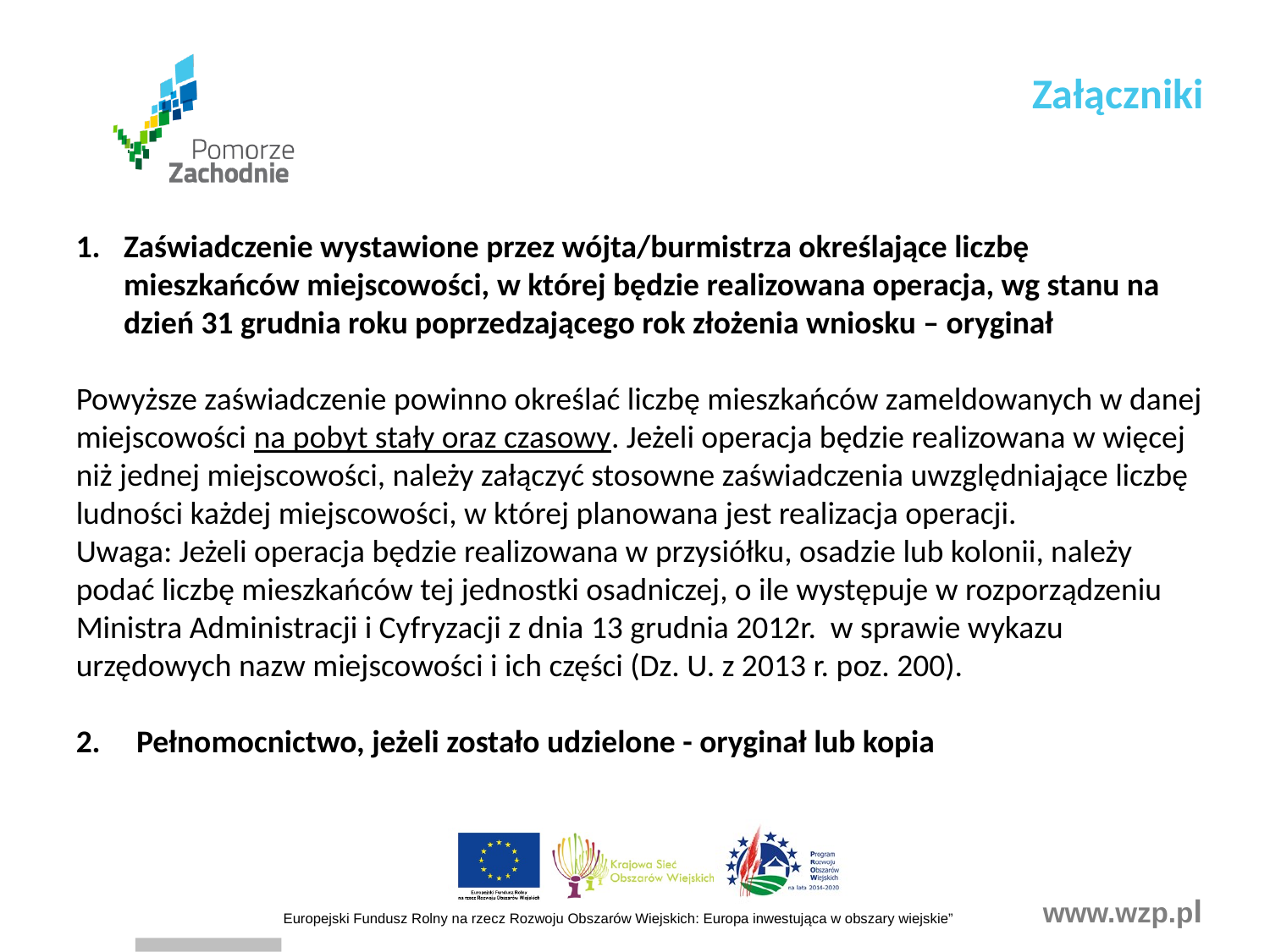

Załączniki
Zaświadczenie wystawione przez wójta/burmistrza określające liczbę mieszkańców miejscowości, w której będzie realizowana operacja, wg stanu na dzień 31 grudnia roku poprzedzającego rok złożenia wniosku – oryginał

Powyższe zaświadczenie powinno określać liczbę mieszkańców zameldowanych w danej miejscowości na pobyt stały oraz czasowy. Jeżeli operacja będzie realizowana w więcej niż jednej miejscowości, należy załączyć stosowne zaświadczenia uwzględniające liczbę ludności każdej miejscowości, w której planowana jest realizacja operacji.
Uwaga: Jeżeli operacja będzie realizowana w przysiółku, osadzie lub kolonii, należy podać liczbę mieszkańców tej jednostki osadniczej, o ile występuje w rozporządzeniu Ministra Administracji i Cyfryzacji z dnia 13 grudnia 2012r.  w sprawie wykazu urzędowych nazw miejscowości i ich części (Dz. U. z 2013 r. poz. 200).

2.     Pełnomocnictwo, jeżeli zostało udzielone - oryginał lub kopia